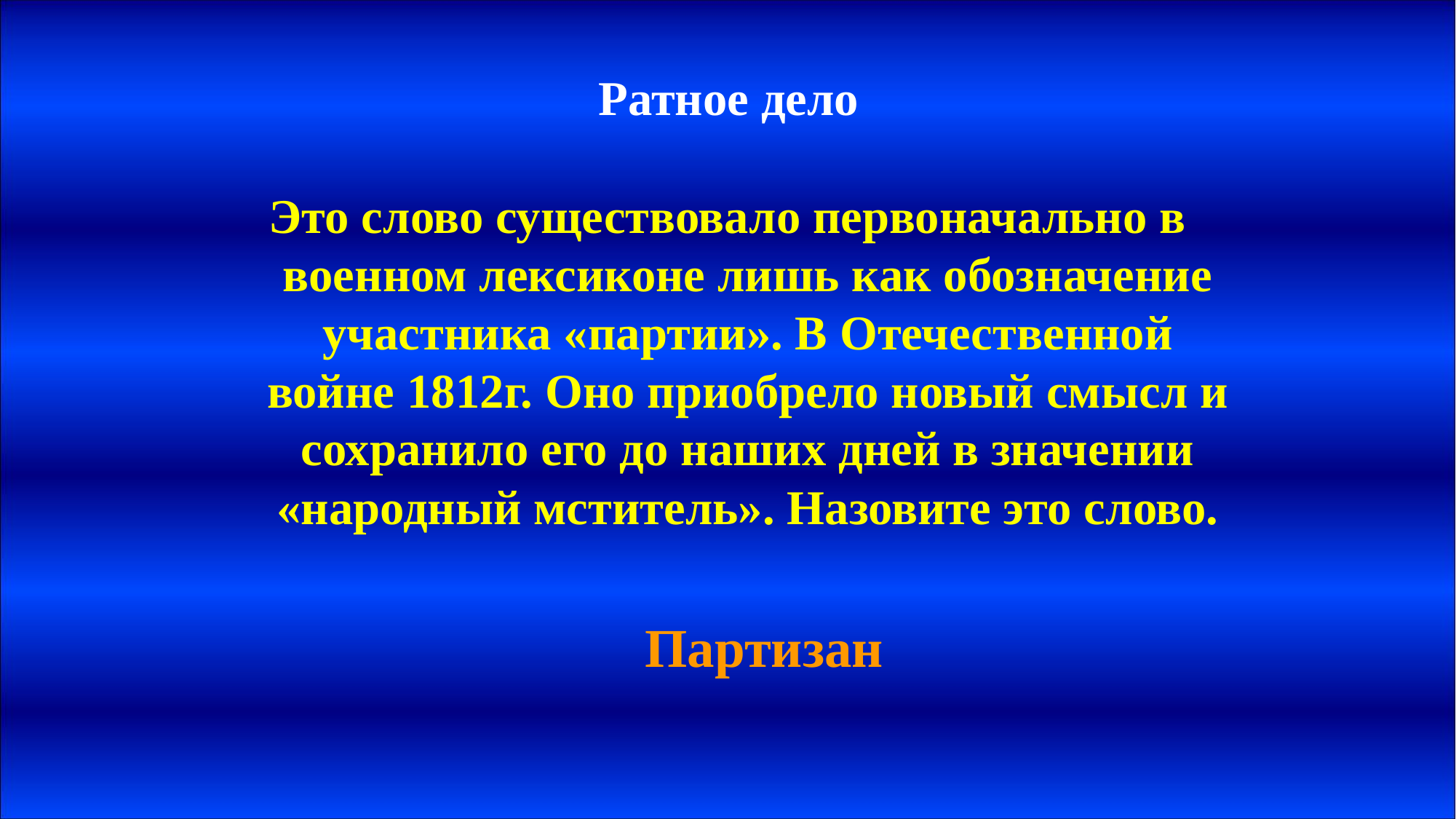

# Ратное дело
Это слово существовало первоначально в военном лексиконе лишь как обозначение участника «партии». В Отечественной войне 1812г. Оно приобрело новый смысл и сохранило его до наших дней в значении «народный мститель». Назовите это слово.
Партизан